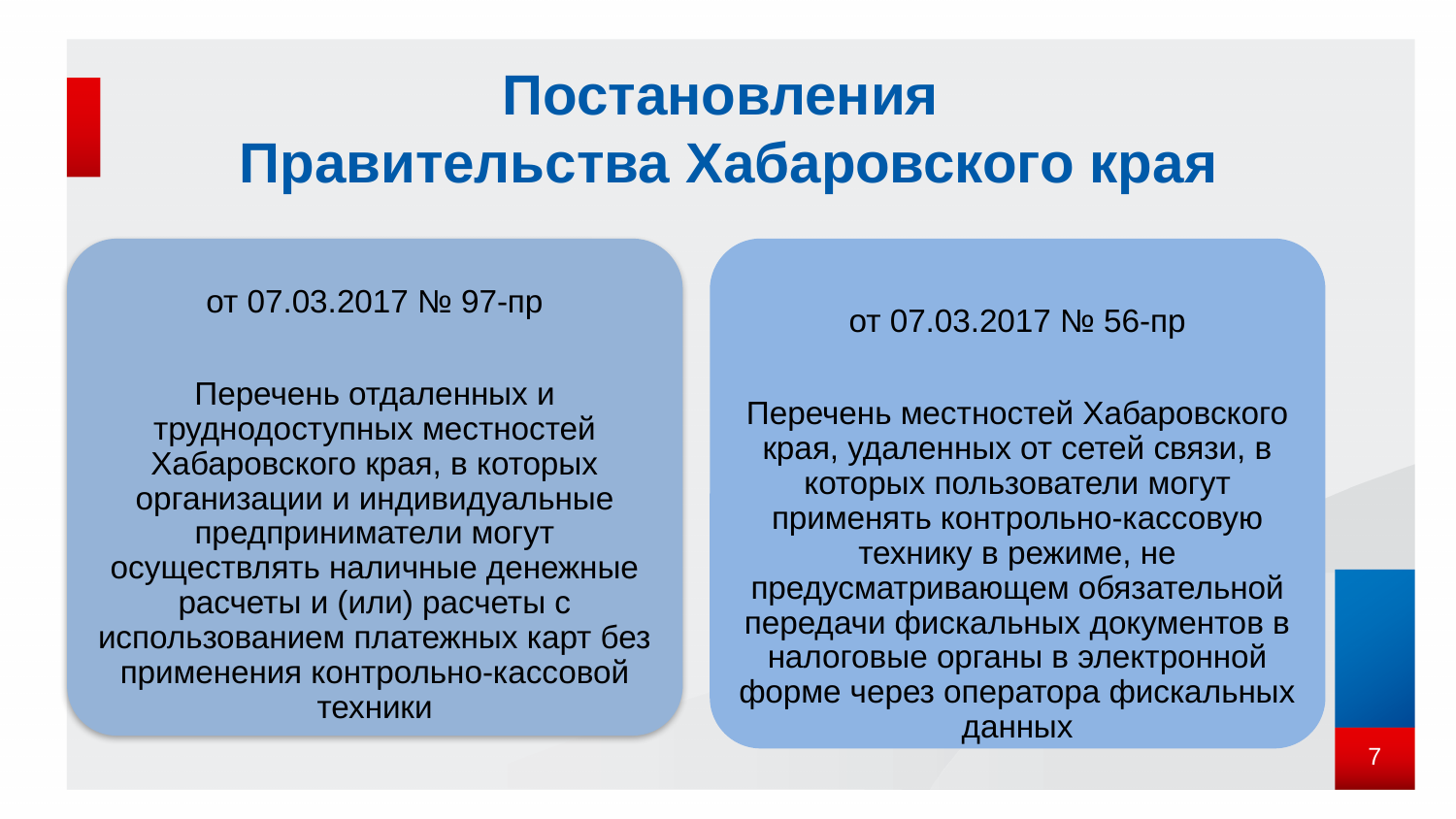

# Постановления Правительства Хабаровского края

от 07.03.2017 № 97-пр

Перечень отдаленных и труднодоступных местностей Хабаровского края, в которых организации и индивидуальные предприниматели могут осуществлять наличные денежные расчеты и (или) расчеты с использованием платежных карт без применения контрольно-кассовой техники

от 07.03.2017 № 56-пр

Перечень местностей Хабаровского края, удаленных от сетей связи, в которых пользователи могут применять контрольно-кассовую технику в режиме, не предусматривающем обязательной передачи фискальных документов в налоговые органы в электронной форме через оператора фискальных данных

7